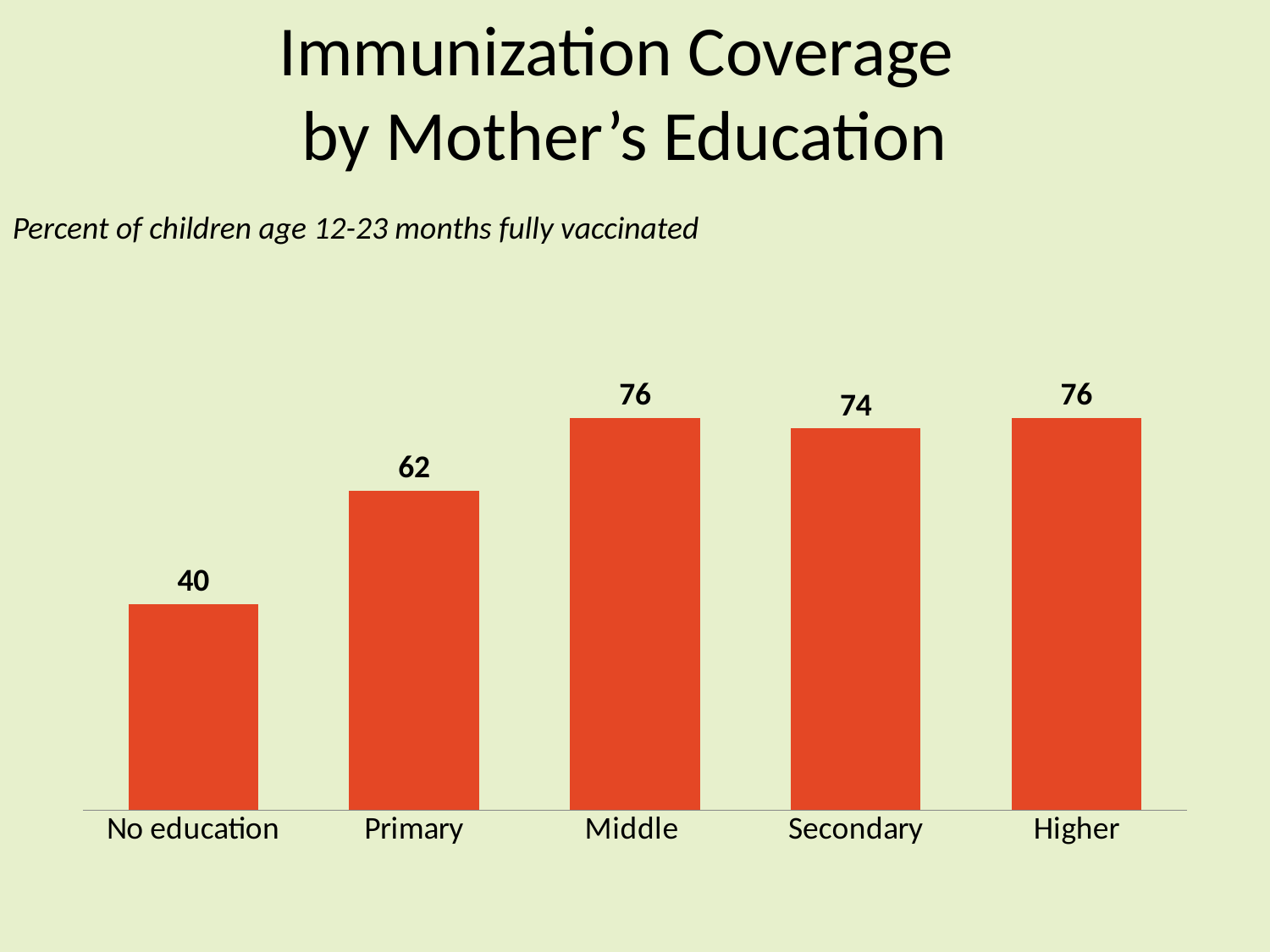

# Immunization Coverage by Mother’s Education
Percent of children age 12-23 months fully vaccinated

### Chart

| Category | Series 1 |
|---|---|
| No education | 40.0 |
| Primary | 62.0 |
| Middle  | 76.0 |
| Secondary | 74.0 |
| Higher | 76.0 |